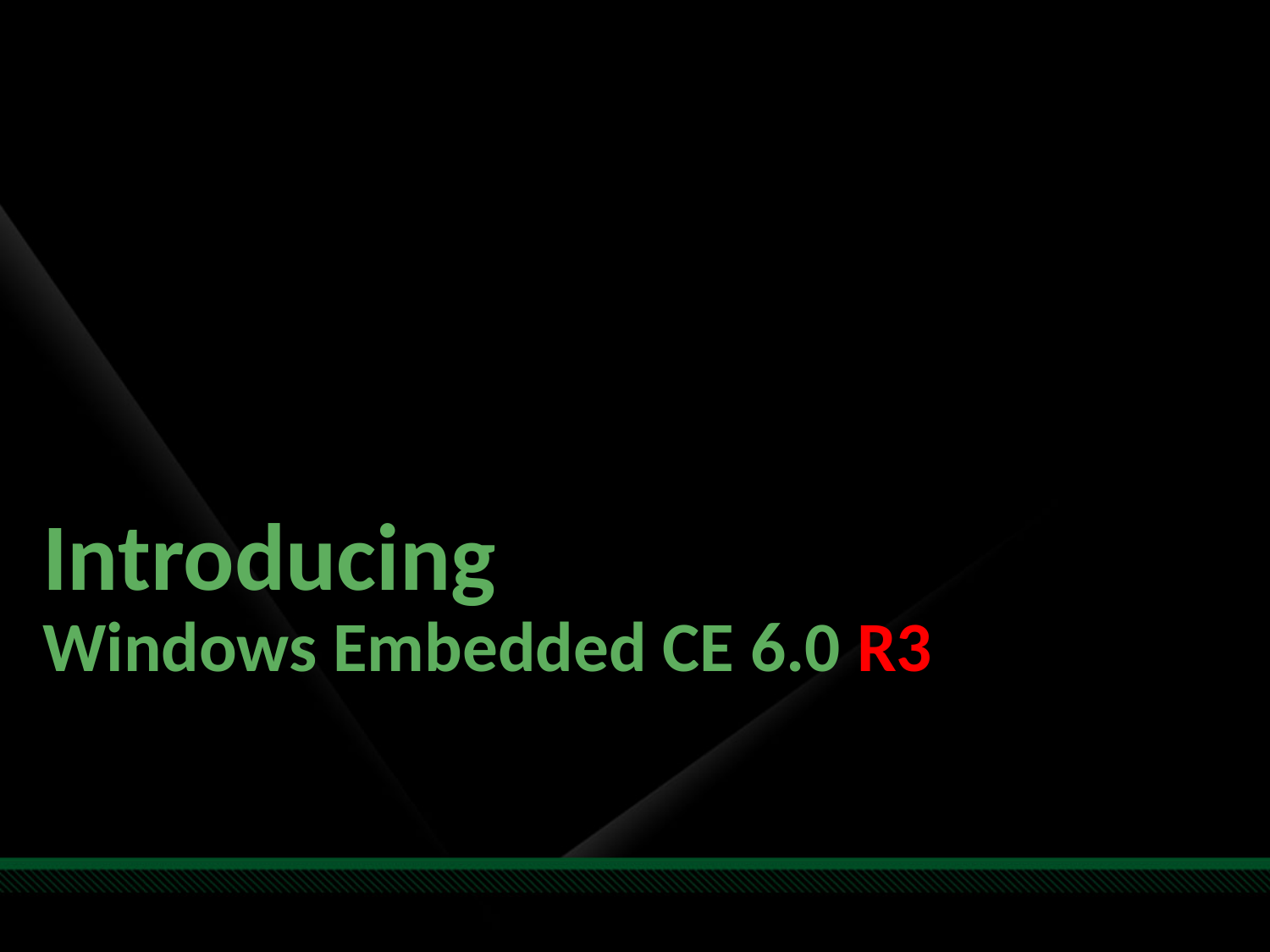

# Introducing Windows Embedded CE 6.0 R3